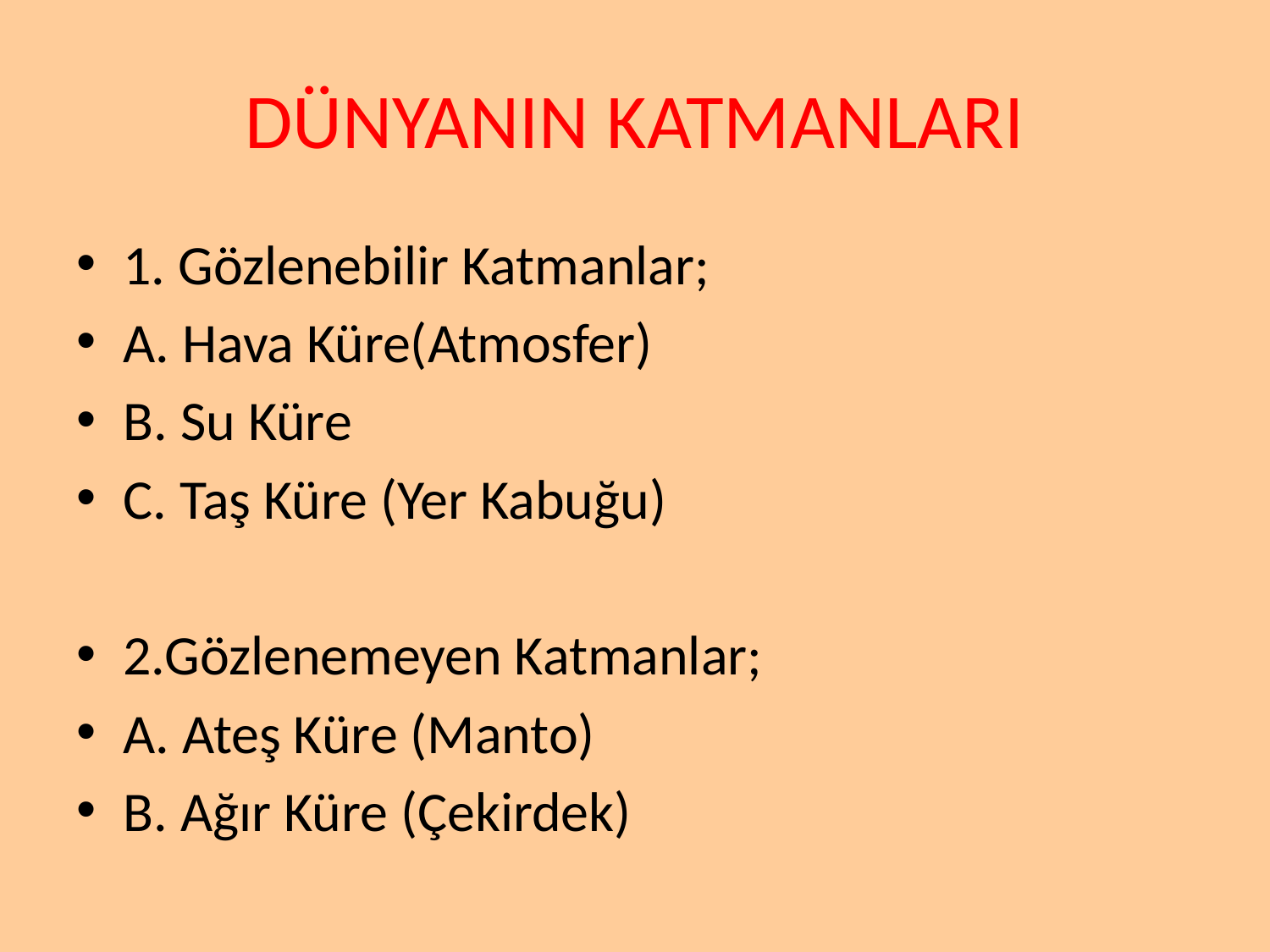

# DÜNYANIN KATMANLARI
1. Gözlenebilir Katmanlar;
A. Hava Küre(Atmosfer)
B. Su Küre
C. Taş Küre (Yer Kabuğu)

2.Gözlenemeyen Katmanlar;
A. Ateş Küre (Manto)
B. Ağır Küre (Çekirdek)